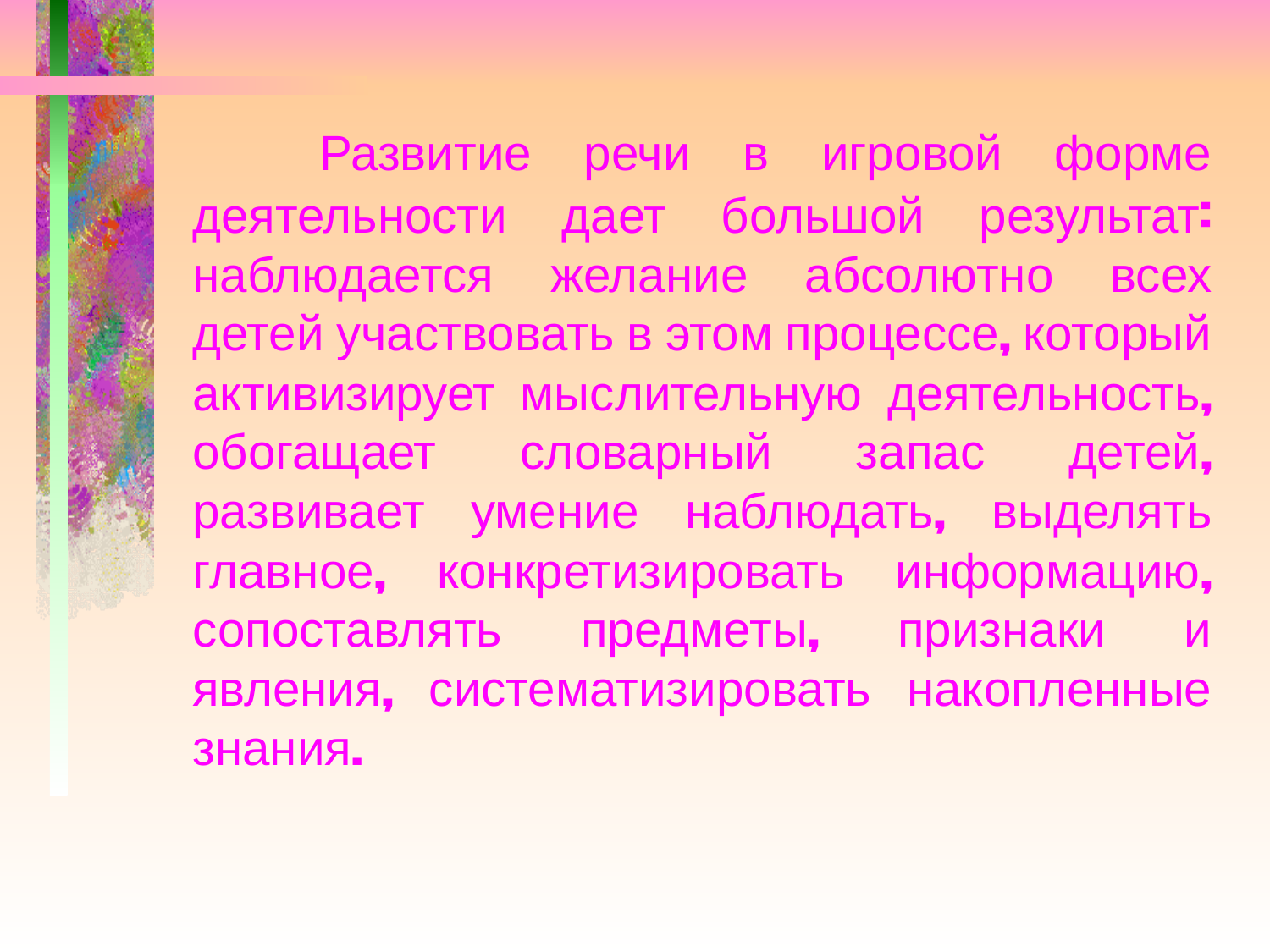

# Развитие речи в игровой форме деятельности дает большой результат: наблюдается желание абсолютно всех детей участвовать в этом процессе, который активизирует мыслительную деятельность, обогащает словарный запас детей, развивает умение наблюдать, выделять главное, конкретизировать информацию, сопоставлять предметы, признаки и явления, систематизировать накопленные знания.